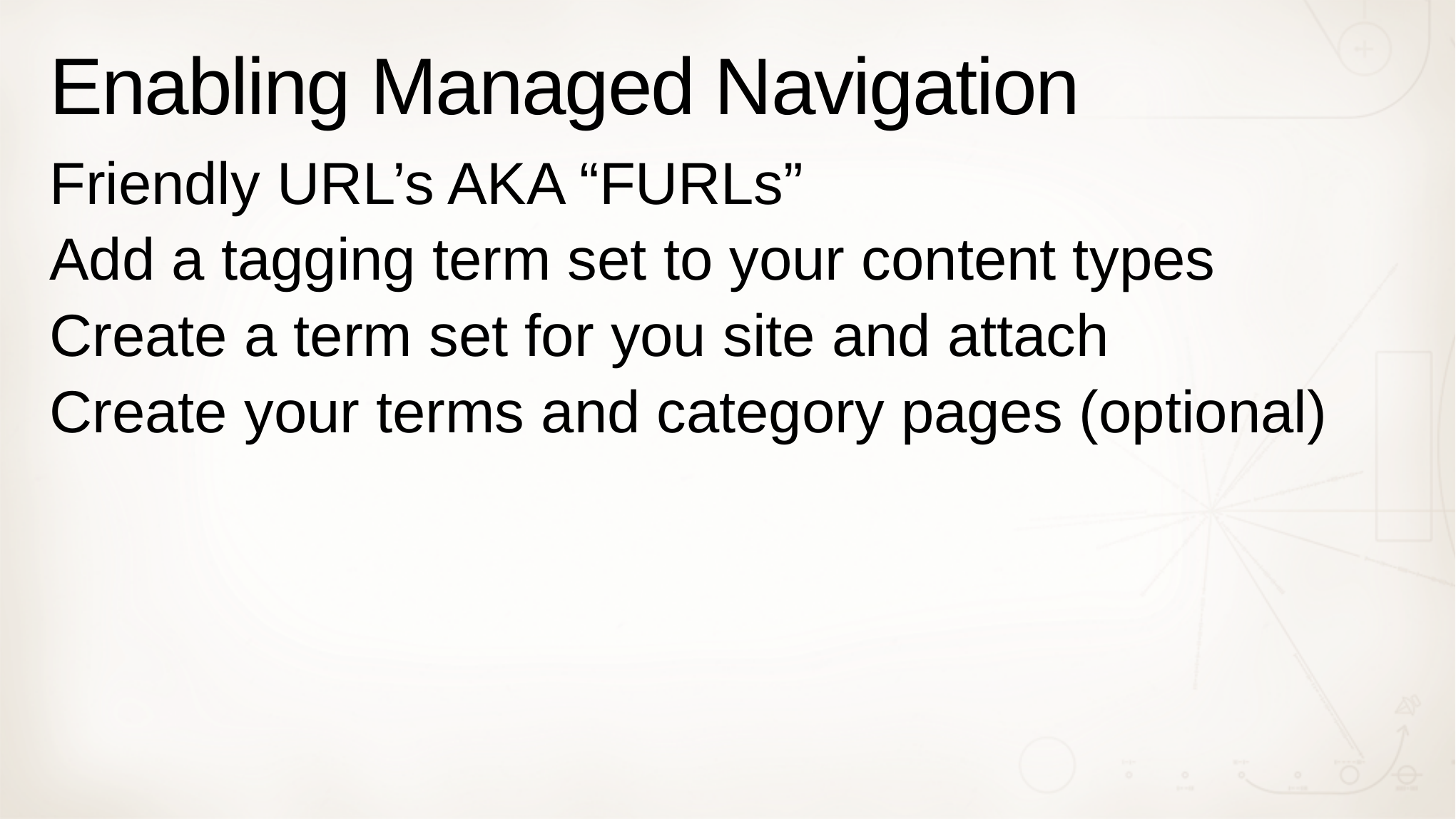

# Enabling Managed Navigation
Friendly URL’s AKA “FURLs”
Add a tagging term set to your content types
Create a term set for you site and attach
Create your terms and category pages (optional)